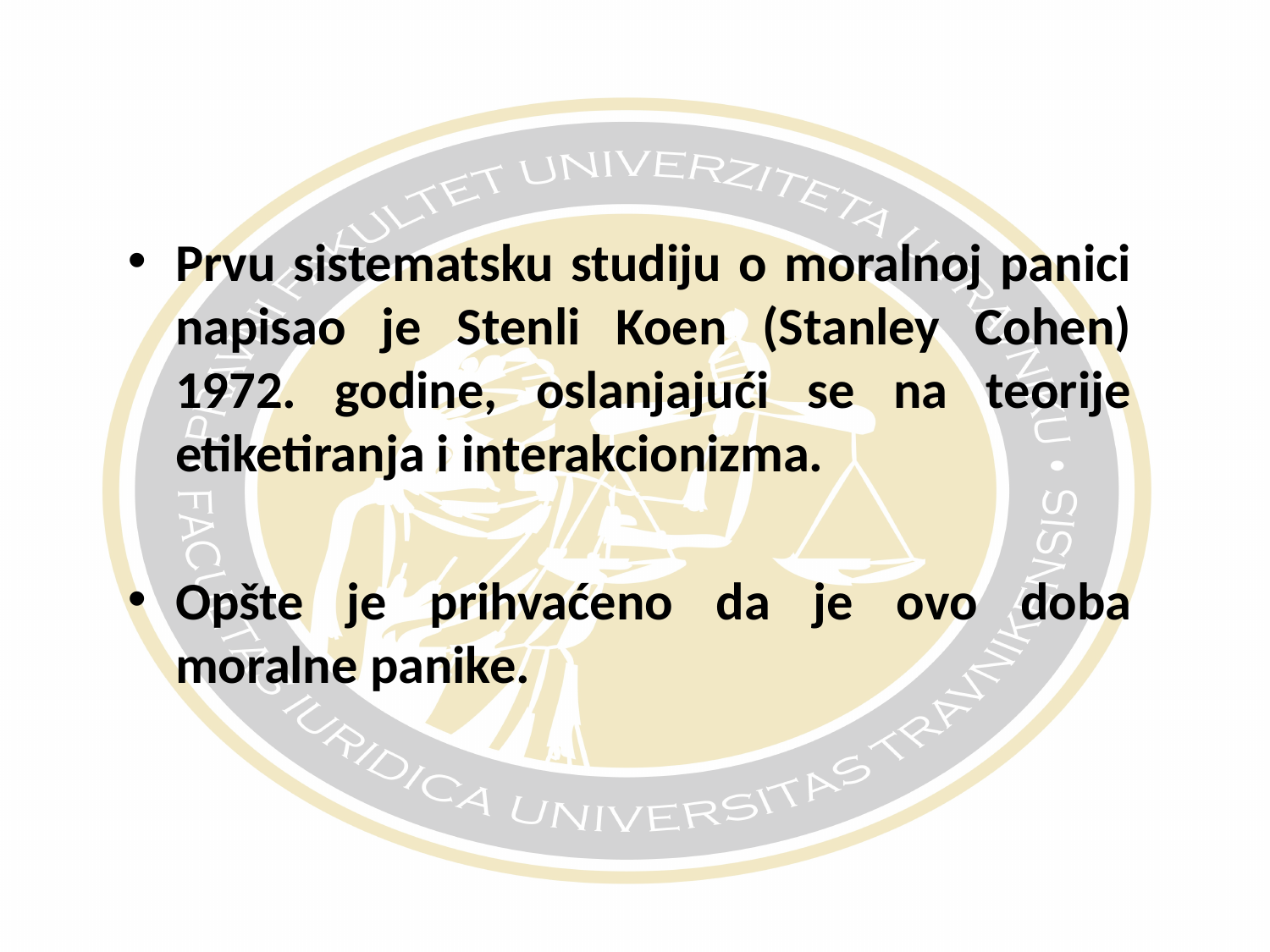

#
Prvu sistematsku studiju o moralnoj panici napisao je Stenli Koen (Stanley Cohen) 1972. godine, oslanjajući se na teorije etiketiranja i interakcionizma.

Opšte je prihvaćeno da je ovo doba moralne panike.